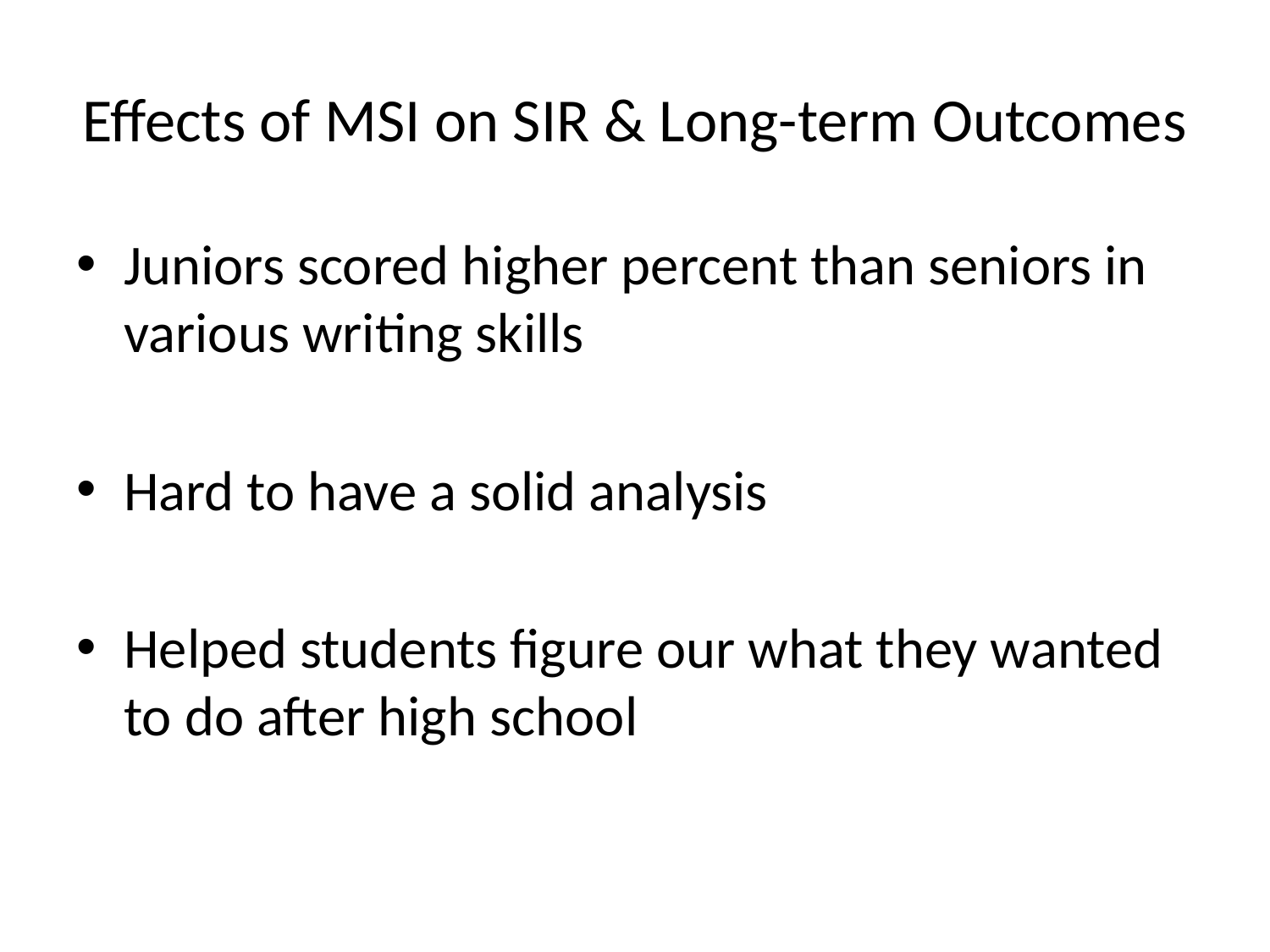

# Effects of MSI on SIR & Long-term Outcomes
Juniors scored higher percent than seniors in various writing skills

Hard to have a solid analysis

Helped students figure our what they wanted to do after high school